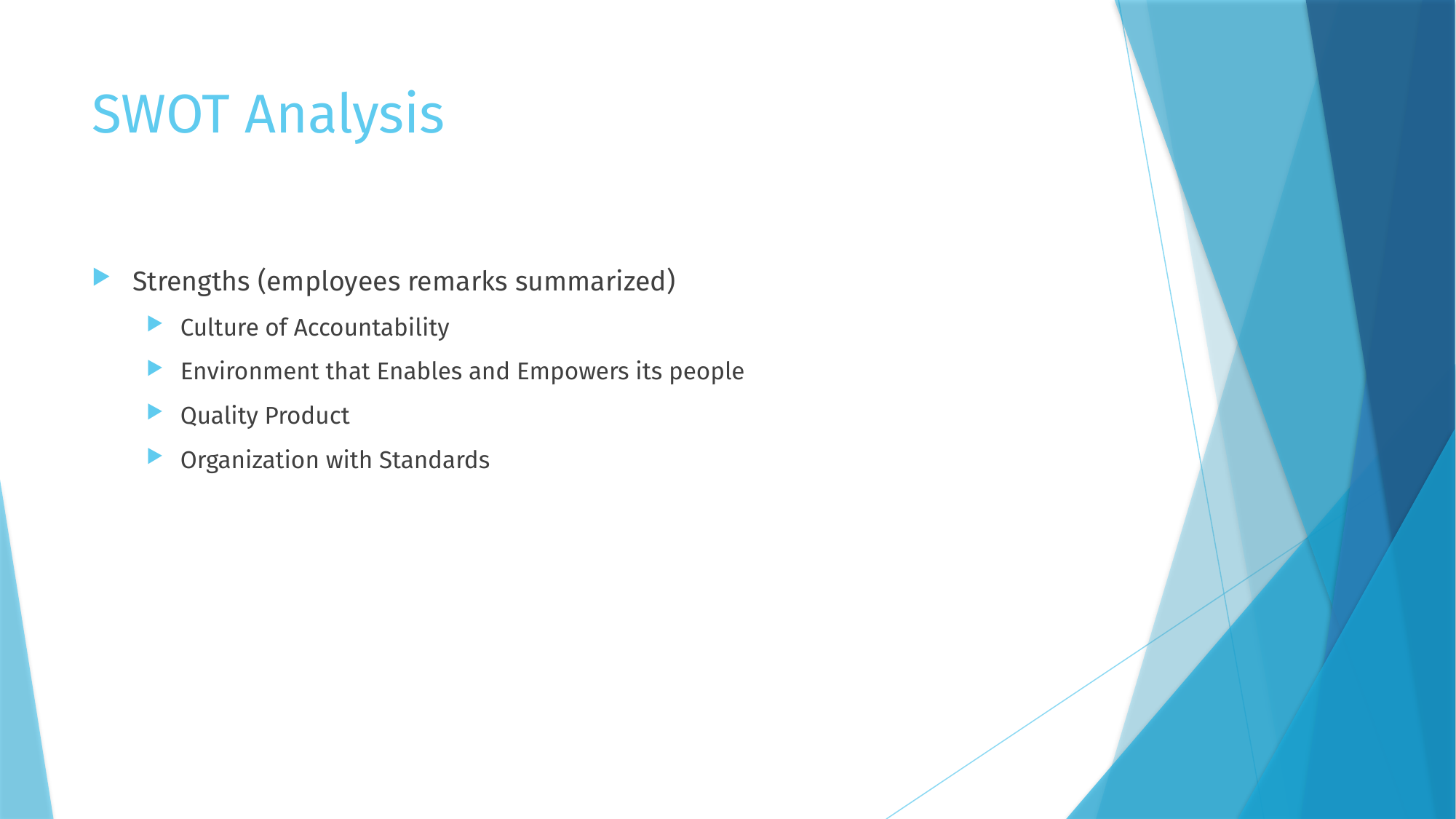

# SWOT Analysis
Strengths (employees remarks summarized)
Culture of Accountability
Environment that Enables and Empowers its people
Quality Product
Organization with Standards